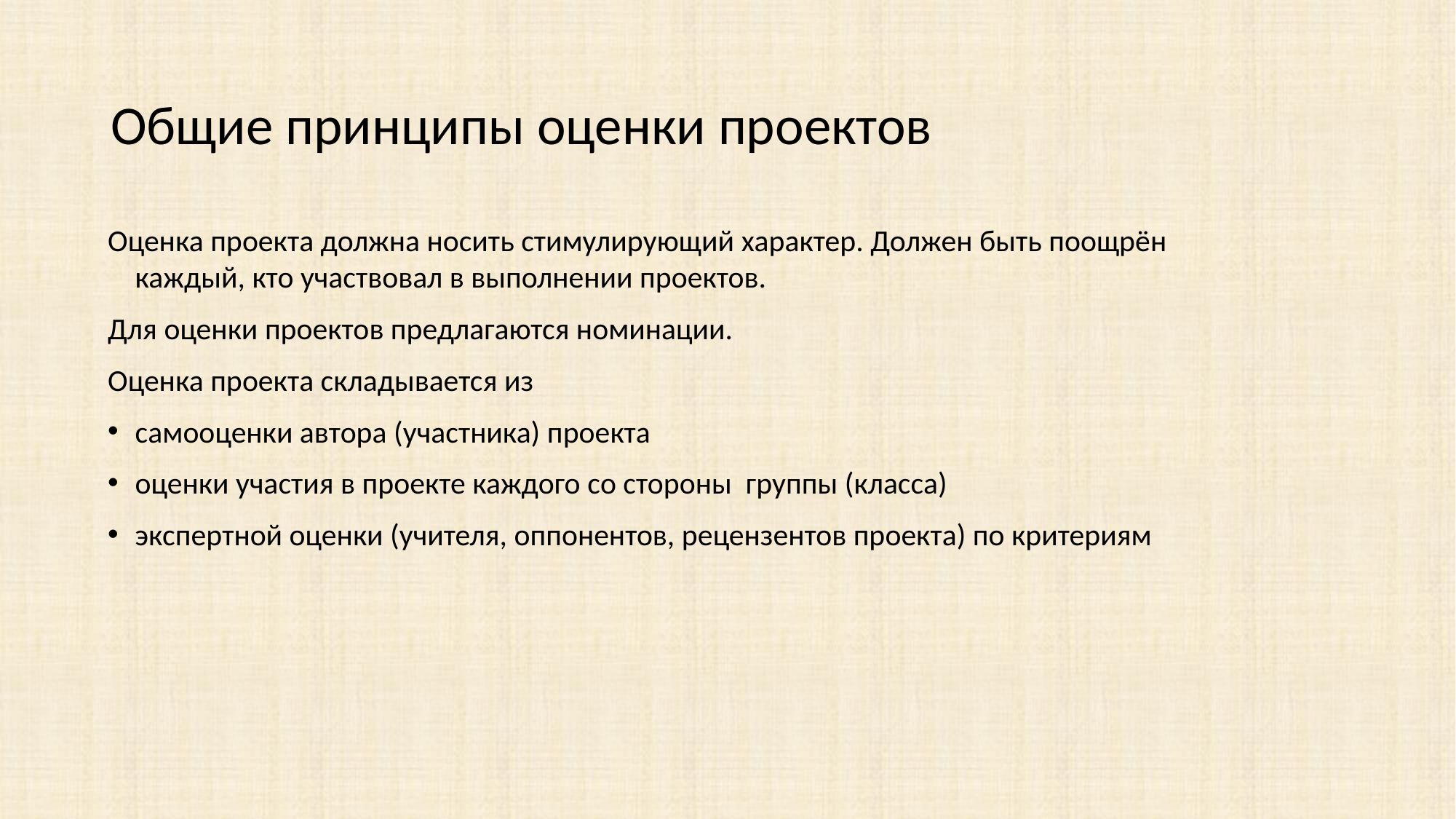

Общие принципы оценки проектов
Оценка проекта должна носить стимулирующий характер. Должен быть поощрён каждый, кто участвовал в выполнении проектов.
Для оценки проектов предлагаются номинации.
Оценка проекта складывается из
самооценки автора (участника) проекта
оценки участия в проекте каждого со стороны  группы (класса)
экспертной оценки (учителя, оппонентов, рецензентов проекта) по критериям